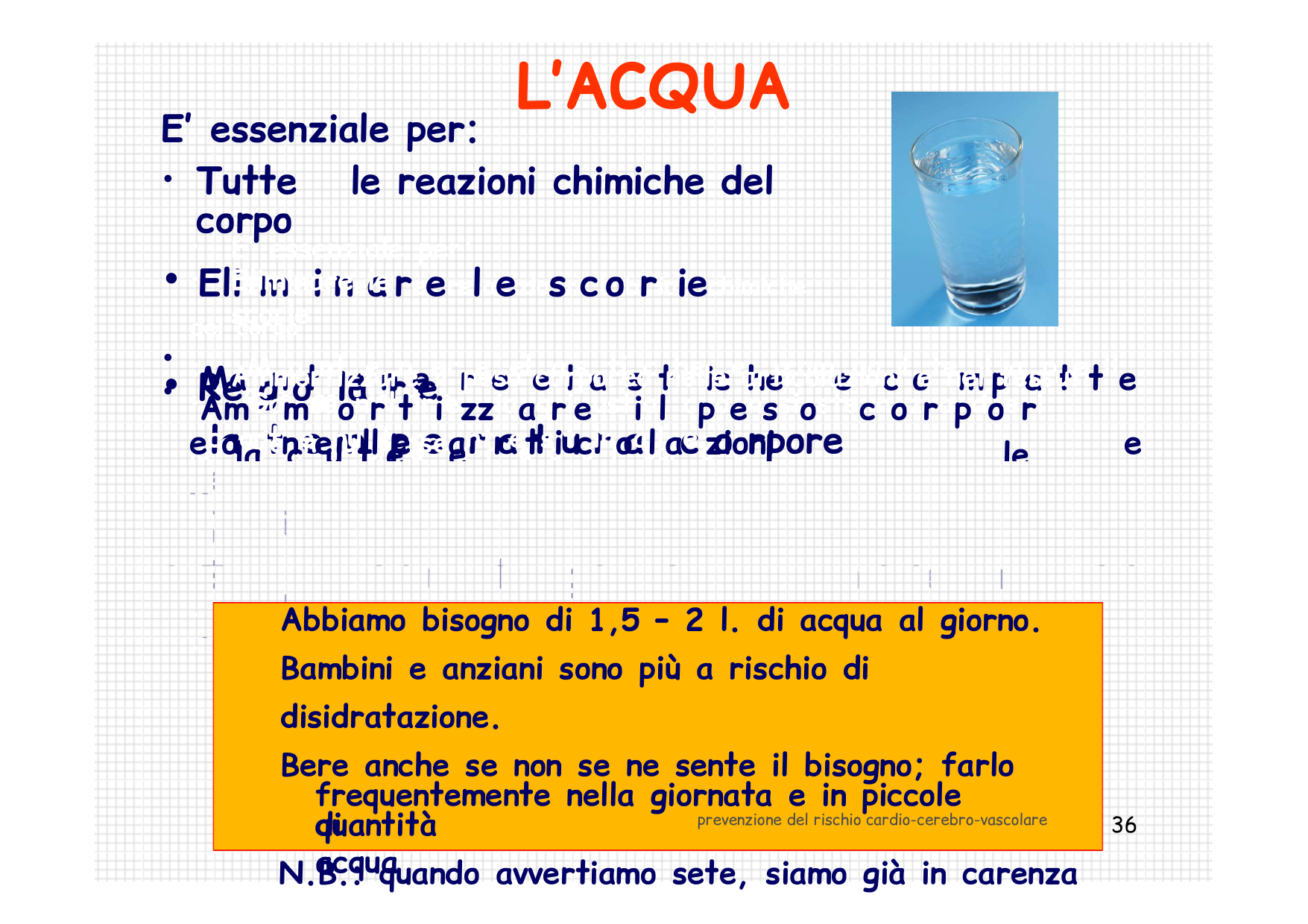

# L’ACQUA

E’	essenziale	per:
Tutte	le	reazioni	chimiche	del	corpo
E’  essenziale  per:
•EliTmutitnealreerelaeziosnciobrioiechimiche  del  corpo
•ReRgeogolalarree  lalatetmepmerpaeturraatcuorraporceoarporea
Eliminare  le  scorie
•MaMnatnteenneerreeelealsatisctheicehecomepactotemlpaaptetllee  elalecmuutceosee	le	mucose
Ammortizzare  il  peso  corporeo  nelle  articolazioni  e  nei  tessuti
•AmGamraonrttiriezzlaagrieustial  cpoenssiostecnozrapdoerl ecoontneenullteo  iantretsitcinoallae zioni	e	nei
•teEs’seustsienziale  per:
Tutte  le  reazioni  biochimiche  del  corpo
•GaErliamnintairreelelascogriiuesta	consistenza	del	contenuto
•intReesgotlianrae llea  temperatura  corporea
Mantenere  elastiche  e  compatte  la  pelle  e  le  mucose

Abbiamo  bisogno  di  1,5  –  2  l.  di  acqua  al  giorno. Bambini  e  anziani  sono  più  a  rischio  di  disidratazione.
Bere  anche  se  non  se  ne  sente  il  bisogno;  farlo frequentemente  nella  giornata  e  in  piccole  quantità
N.B.:  quando  avvertiamo  sete,  siamo  già  in  carenza
•
•
Ammortizzare  il  peso  corporeo  nelle  articolazioni  e  nei  tessuti Garantire  la  giusta  consistenza  del  contenuto  intestinale

di  acqua
prevenzione del rischio cardio-cerebro-vascolare
36